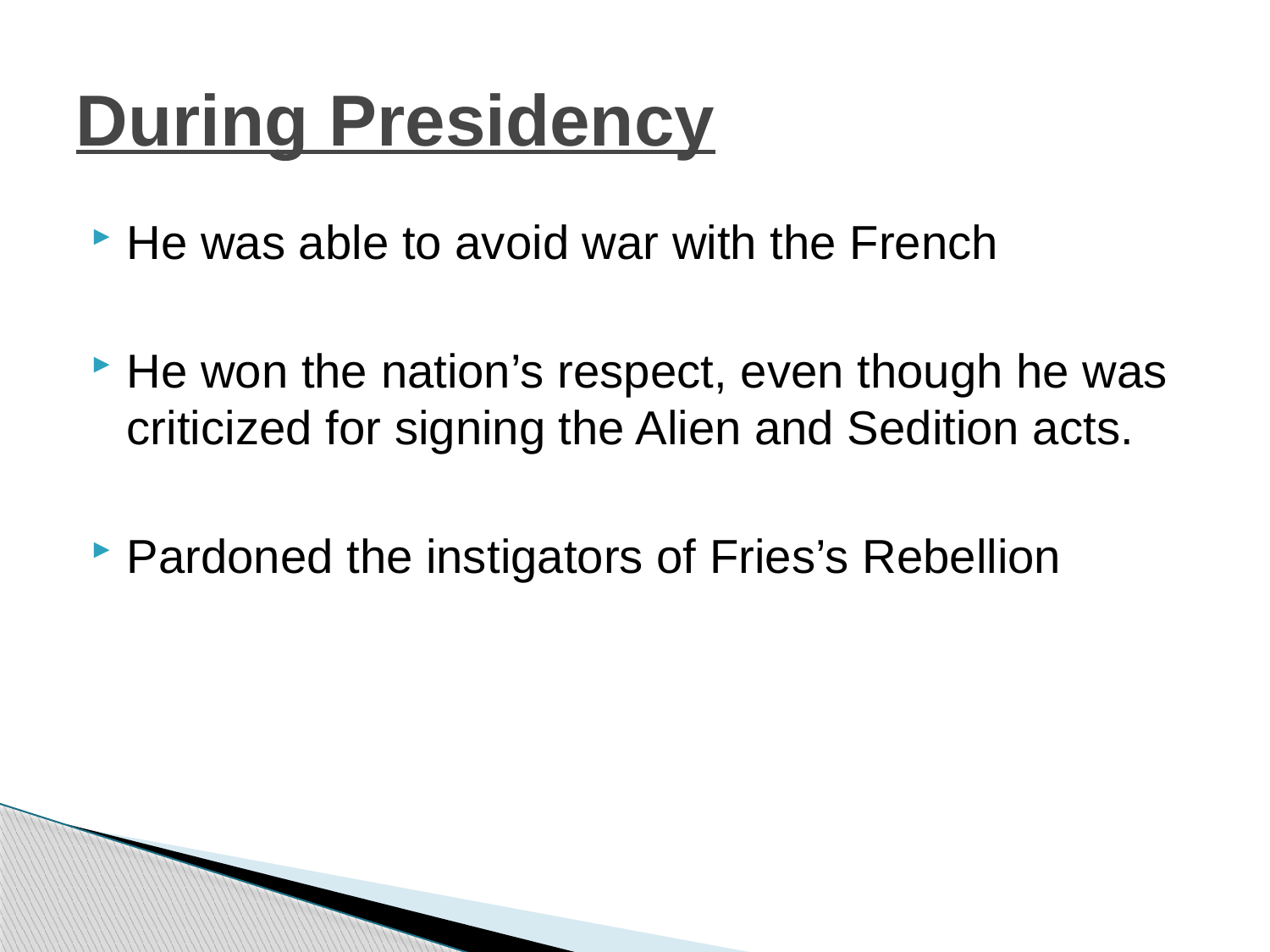

# During Presidency
He was able to avoid war with the French

He won the nation’s respect, even though he was criticized for signing the Alien and Sedition acts.

Pardoned the instigators of Fries’s Rebellion